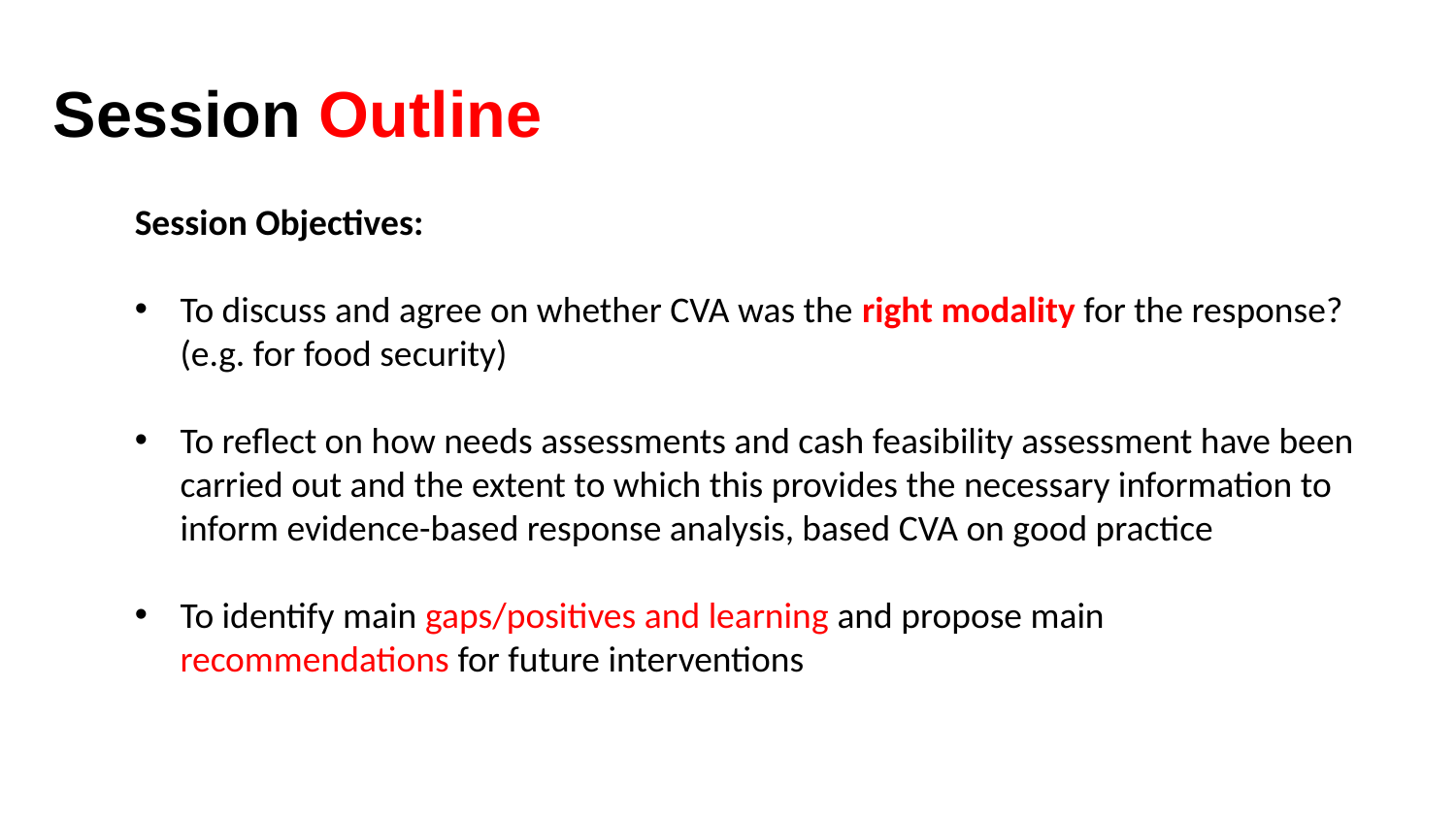

# Session Outline
Session Objectives:

To discuss and agree on whether CVA was the right modality for the response? (e.g. for food security)

To reflect on how needs assessments and cash feasibility assessment have been carried out and the extent to which this provides the necessary information to inform evidence-based response analysis, based CVA on good practice

To identify main gaps/positives and learning and propose main recommendations for future interventions